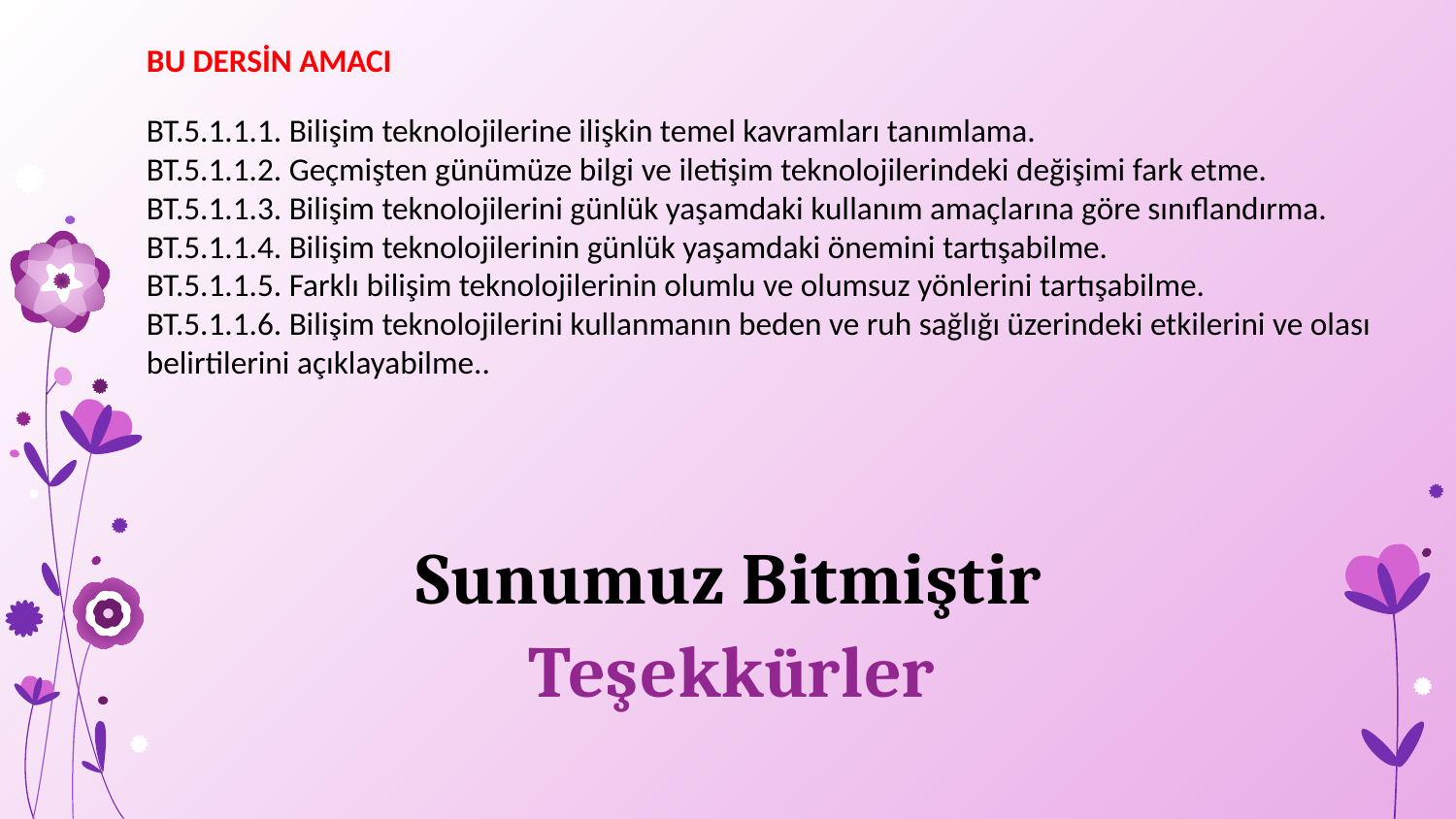

BU DERSİN AMACI
BT.5.1.1.1. Bilişim teknolojilerine ilişkin temel kavramları tanımlama.
BT.5.1.1.2. Geçmişten günümüze bilgi ve iletişim teknolojilerindeki değişimi fark etme.
BT.5.1.1.3. Bilişim teknolojilerini günlük yaşamdaki kullanım amaçlarına göre sınıflandırma.
BT.5.1.1.4. Bilişim teknolojilerinin günlük yaşamdaki önemini tartışabilme.
BT.5.1.1.5. Farklı bilişim teknolojilerinin olumlu ve olumsuz yönlerini tartışabilme.
BT.5.1.1.6. Bilişim teknolojilerini kullanmanın beden ve ruh sağlığı üzerindeki etkilerini ve olası belirtilerini açıklayabilme..
# Sunumuz Bitmiştir
Teşekkürler